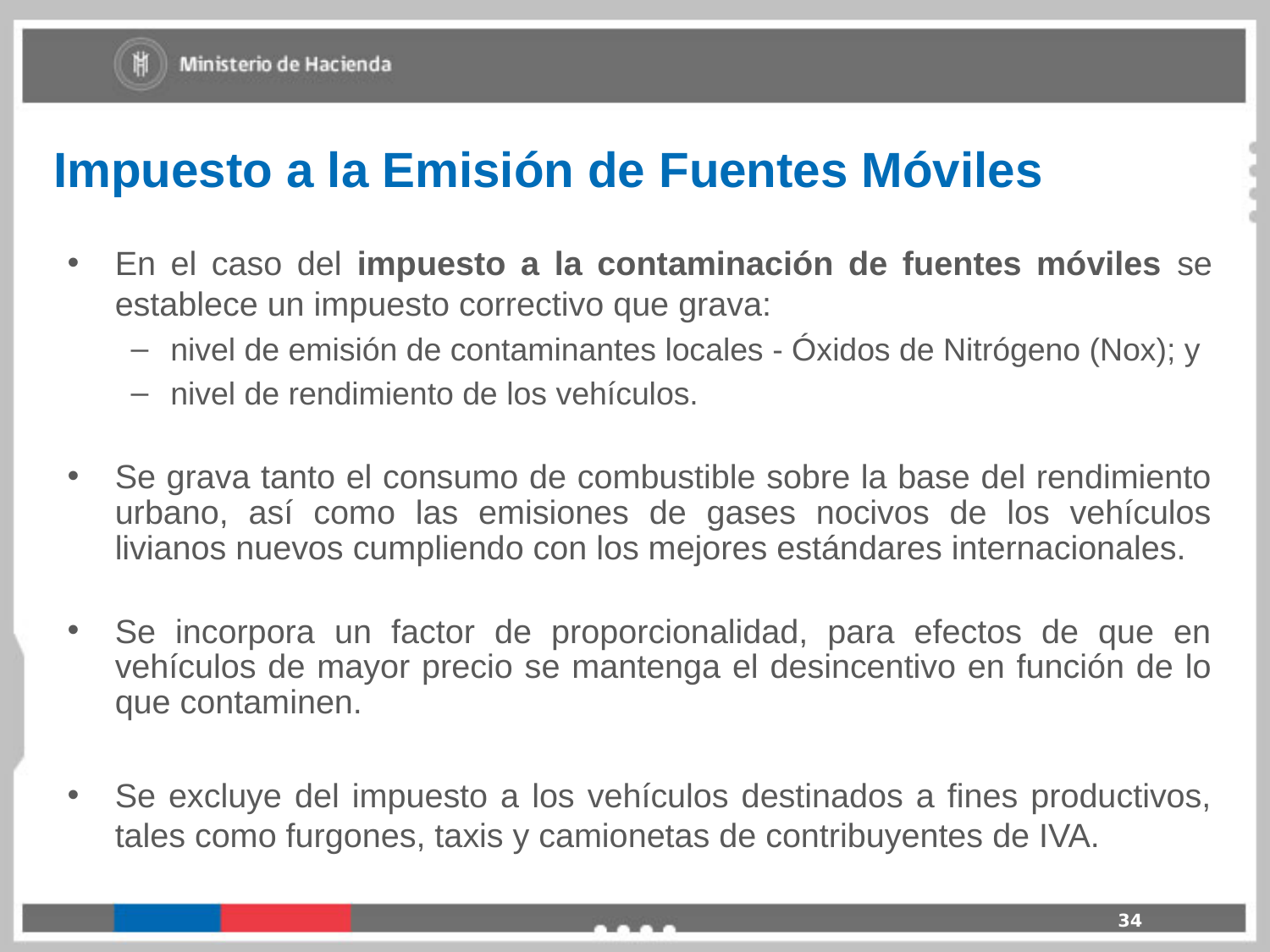

Impuesto a la Emisión de Fuentes Móviles
En el caso del impuesto a la contaminación de fuentes móviles se establece un impuesto correctivo que grava:
nivel de emisión de contaminantes locales - Óxidos de Nitrógeno (Nox); y
nivel de rendimiento de los vehículos.

Se grava tanto el consumo de combustible sobre la base del rendimiento urbano, así como las emisiones de gases nocivos de los vehículos livianos nuevos cumpliendo con los mejores estándares internacionales.

Se incorpora un factor de proporcionalidad, para efectos de que en vehículos de mayor precio se mantenga el desincentivo en función de lo que contaminen.

Se excluye del impuesto a los vehículos destinados a fines productivos, tales como furgones, taxis y camionetas de contribuyentes de IVA.

34